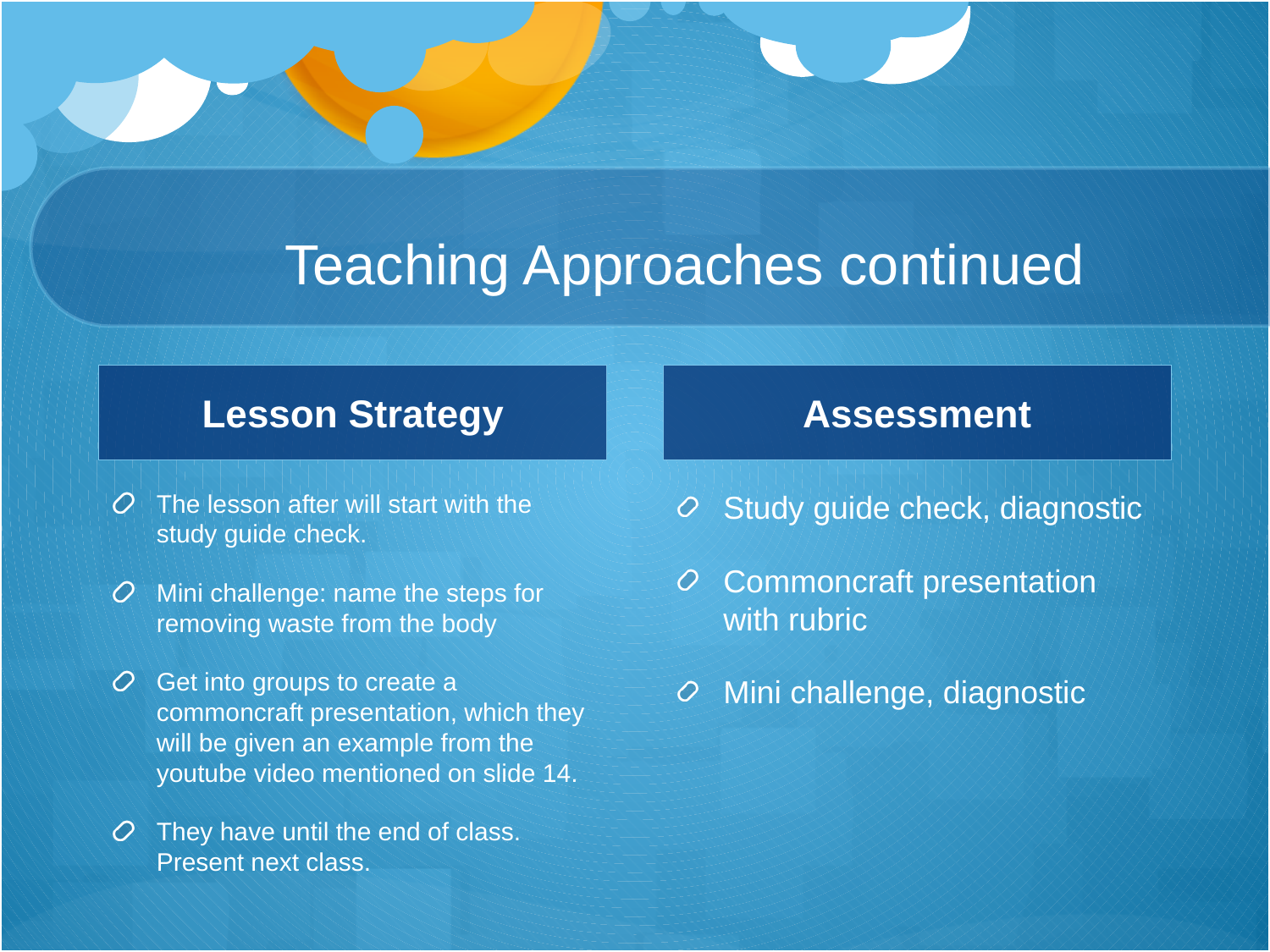

# Teaching Approaches continued
Lesson Strategy
Assessment
The lesson after will start with the study guide check.
Mini challenge: name the steps for removing waste from the body
Get into groups to create a commoncraft presentation, which they will be given an example from the youtube video mentioned on slide 14.
They have until the end of class. Present next class.
Study guide check, diagnostic
Commoncraft presentation with rubric
Mini challenge, diagnostic